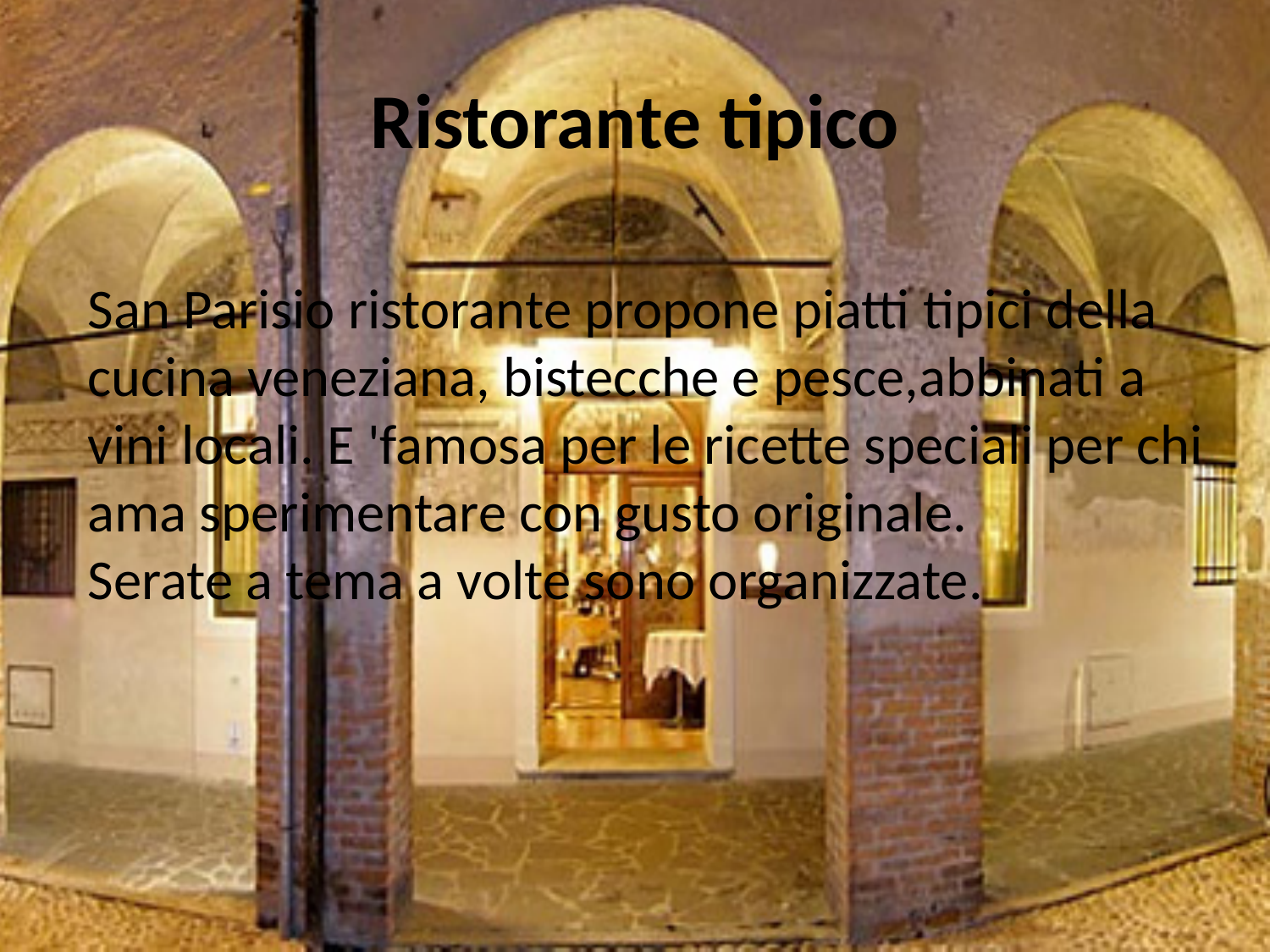

# Ristorante tipico
San Parisio ristorante propone piatti tipici della cucina veneziana, bistecche e pesce,abbinati a vini locali. E 'famosa per le ricette speciali per chi ama sperimentare con gusto originale.
Serate a tema a volte sono organizzate.